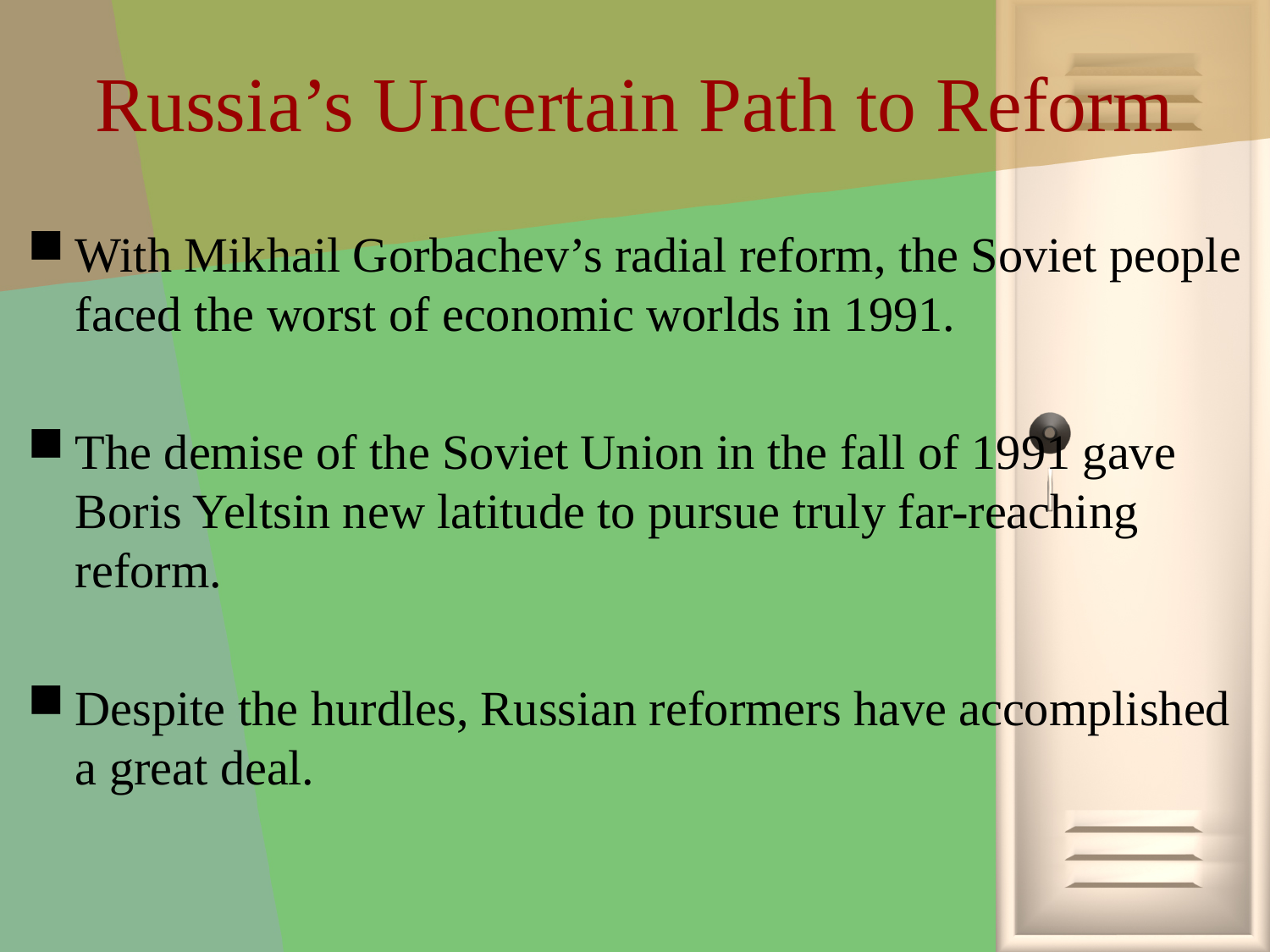

# Russia’s Uncertain Path to Reform
With Mikhail Gorbachev’s radial reform, the Soviet people faced the worst of economic worlds in 1991.

The demise of the Soviet Union in the fall of 1991 gave Boris Yeltsin new latitude to pursue truly far-reaching reform.

Despite the hurdles, Russian reformers have accomplished a great deal.